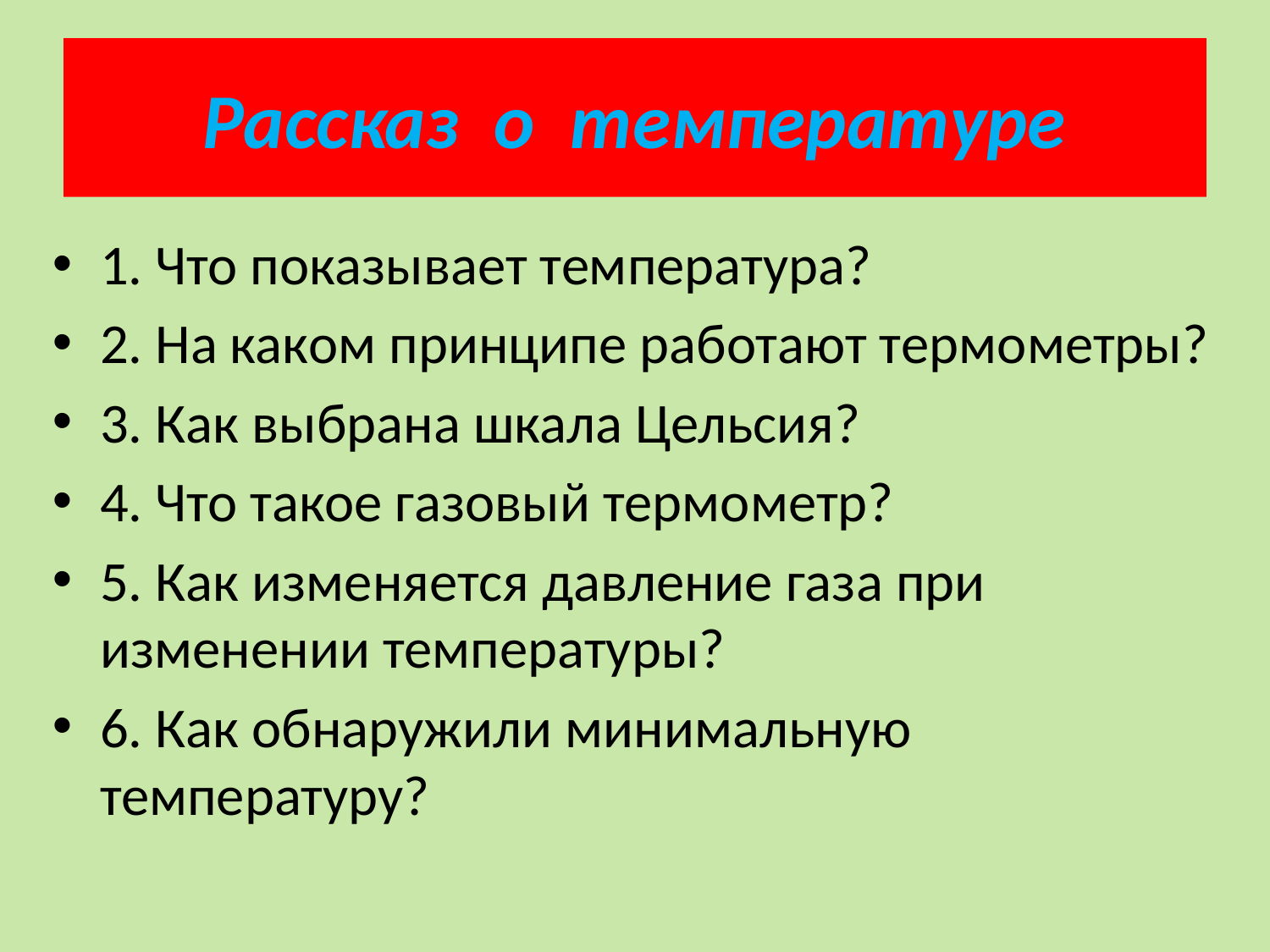

# Рассказ  о  температуре
1. Что показывает температура?
2. На каком принципе работают термометры?
3. Как выбрана шкала Цельсия?
4. Что такое газовый термометр?
5. Как изменяется давление газа при изменении температуры?
6. Как обнаружили минимальную температуру?